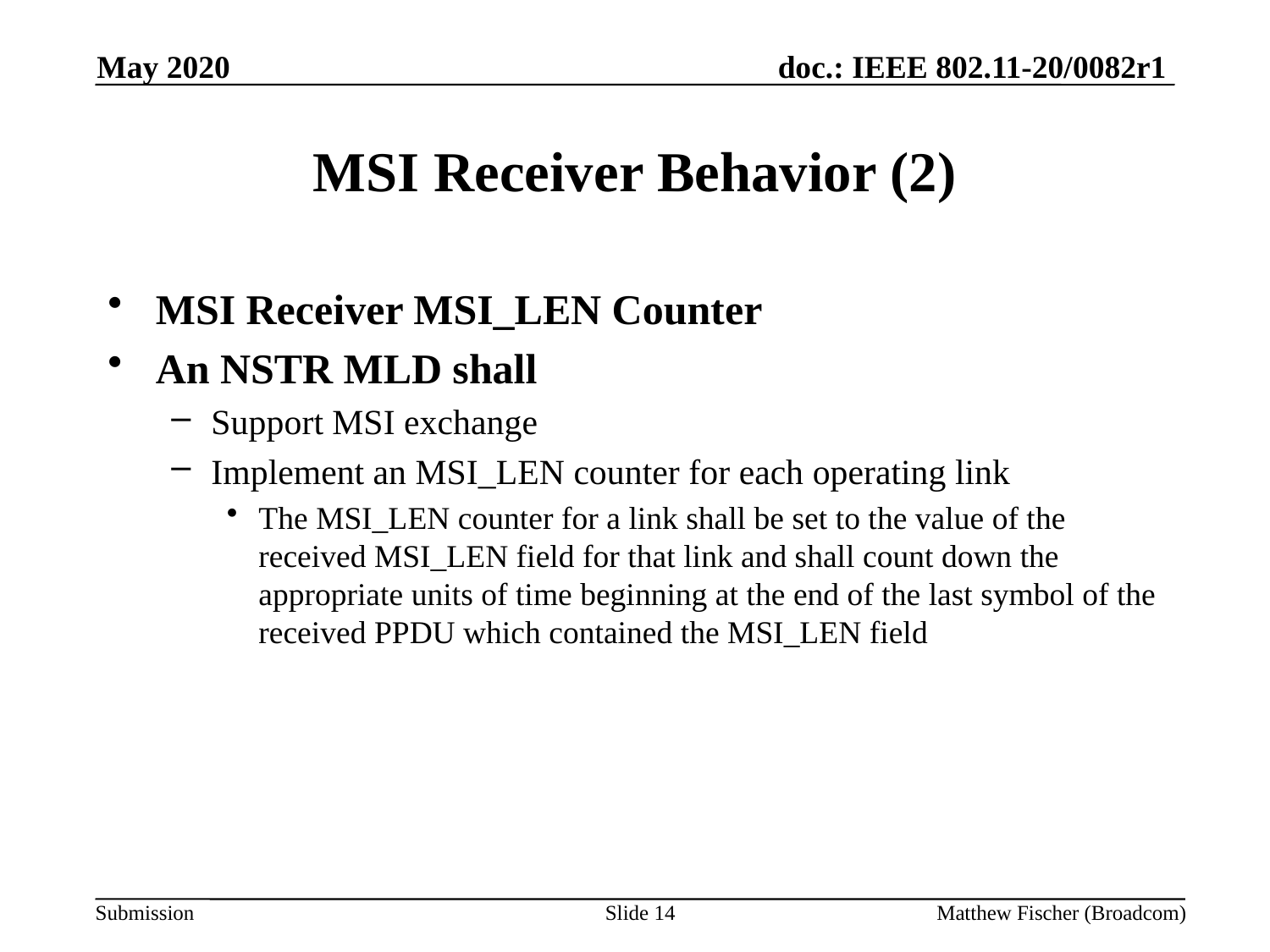

May 2020
# MSI Receiver Behavior (2)
MSI Receiver MSI_LEN Counter
An NSTR MLD shall
Support MSI exchange
Implement an MSI_LEN counter for each operating link
The MSI_LEN counter for a link shall be set to the value of the received MSI_LEN field for that link and shall count down the appropriate units of time beginning at the end of the last symbol of the received PPDU which contained the MSI_LEN field
Slide 14
Matthew Fischer (Broadcom)